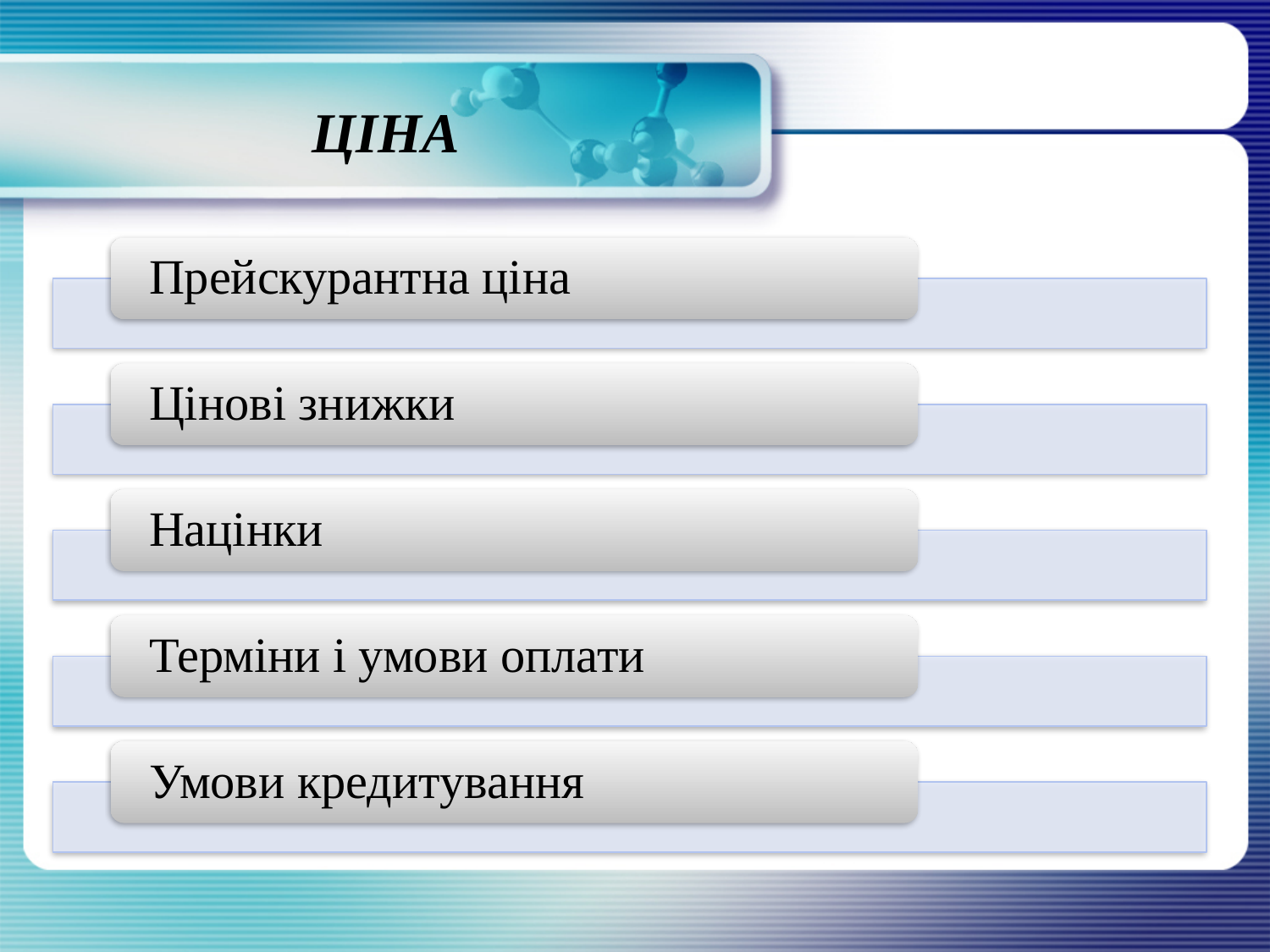

# ЦІНА
Прейскурантна ціна
Цінові знижки
Націнки
Терміни і умови оплати
Умови кредитування